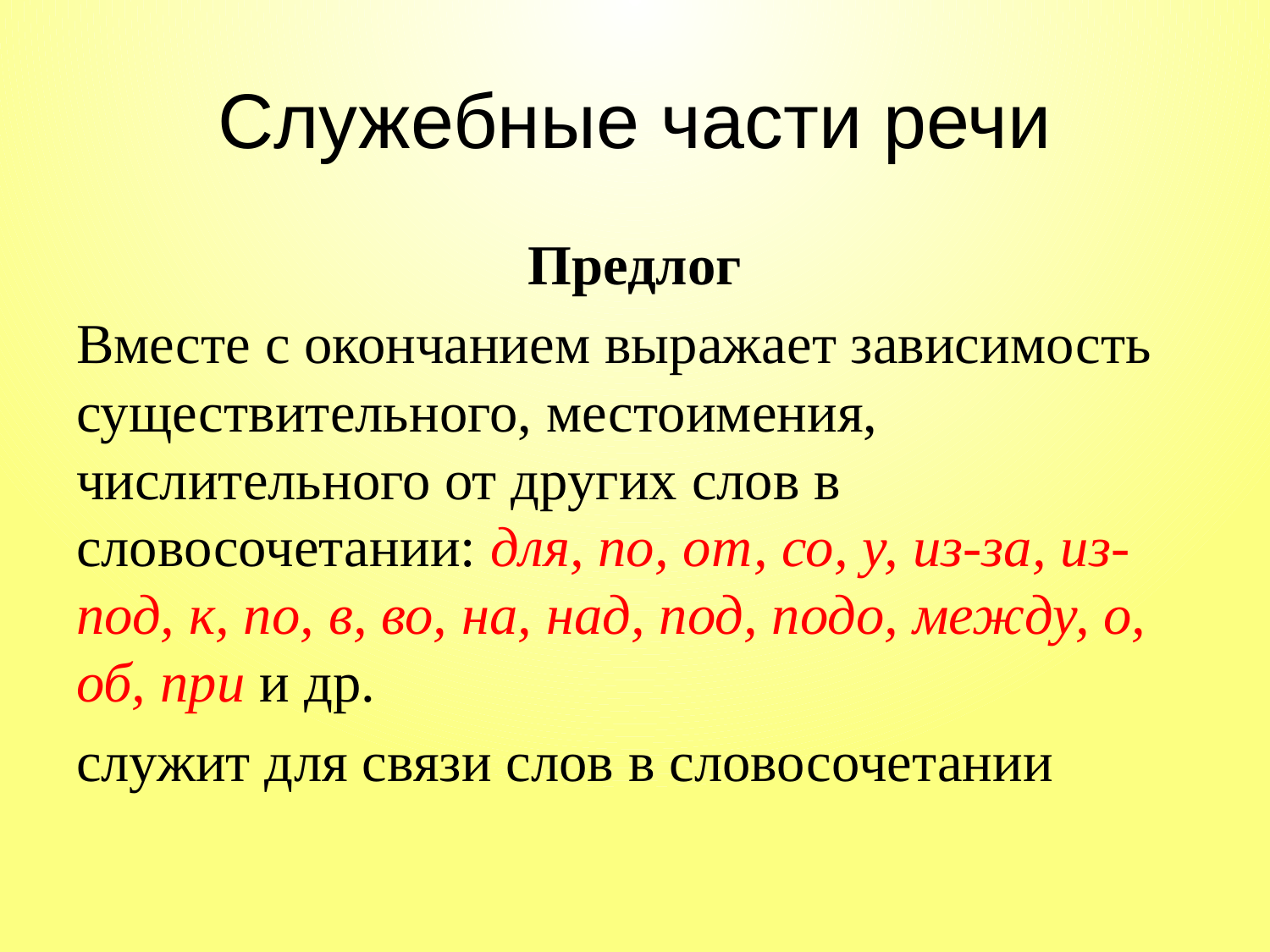

# Служебные части речи
Предлог
Вместе с окончанием выражает зависимость существительного, местоимения, числительного от других слов в словосочетании: для, по, от, со, у, из-за, из-под, к, по, в, во, на, над, под, подо, между, о, об, при и др.
служит для связи слов в словосочетании